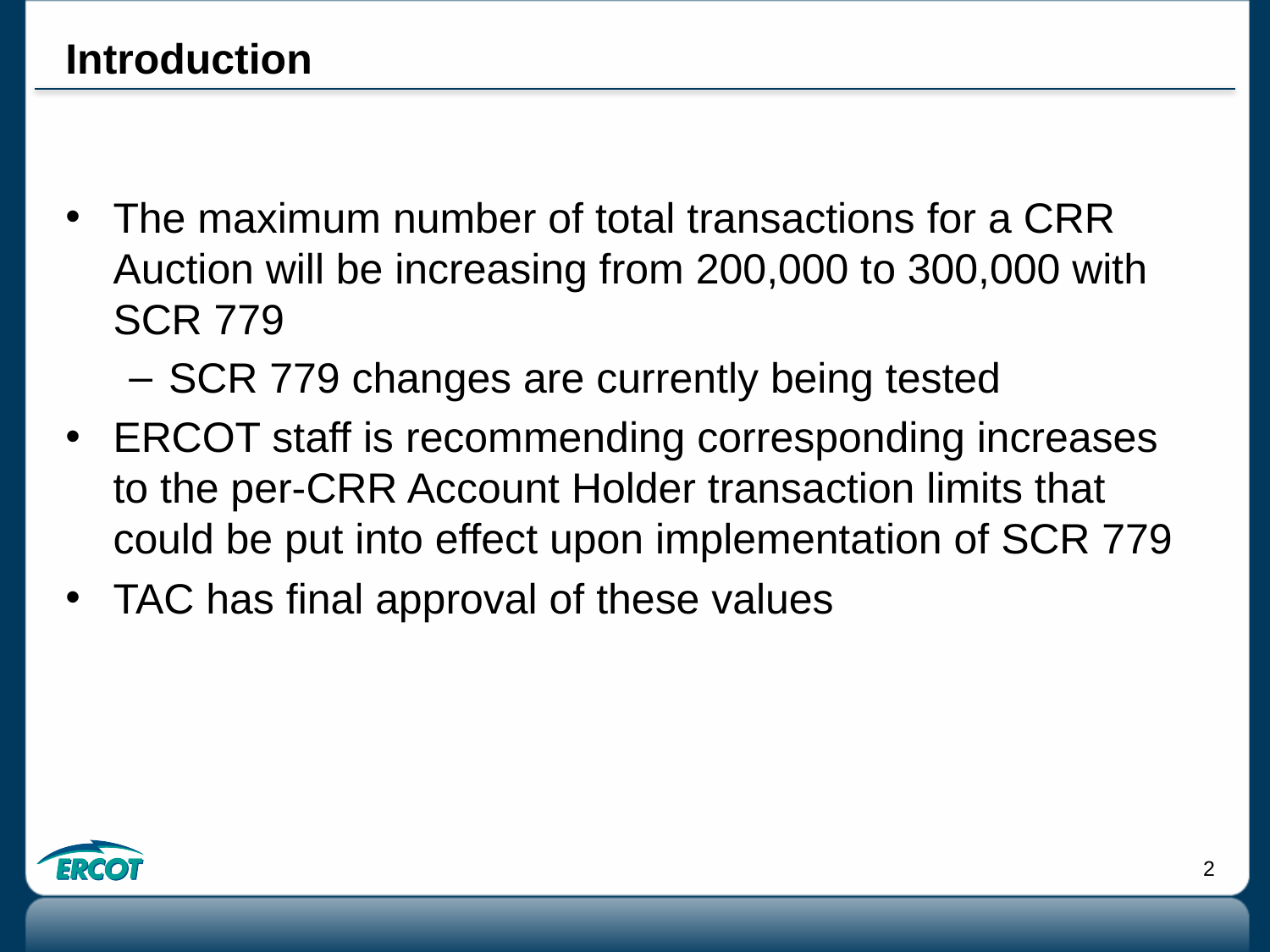

# Introduction
The maximum number of total transactions for a CRR Auction will be increasing from 200,000 to 300,000 with SCR 779
SCR 779 changes are currently being tested
ERCOT staff is recommending corresponding increases to the per-CRR Account Holder transaction limits that could be put into effect upon implementation of SCR 779
TAC has final approval of these values